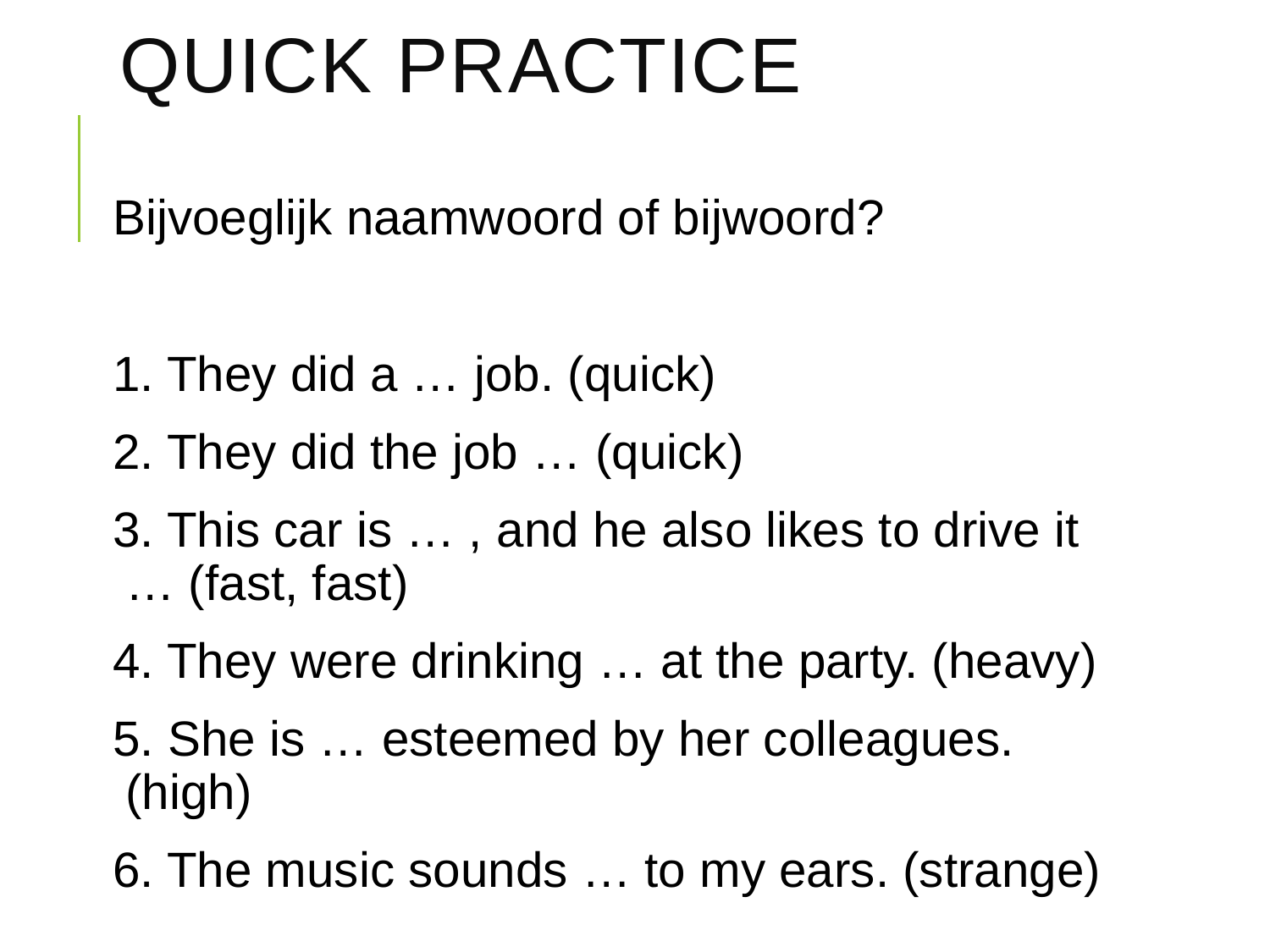

# Quick practice
Bijvoeglijk naamwoord of bijwoord?

1. They did a … job. (quick)
2. They did the job … (quick)
3. This car is … , and he also likes to drive it … (fast, fast)
4. They were drinking … at the party. (heavy)
5. She is … esteemed by her colleagues. (high)
6. The music sounds … to my ears. (strange)